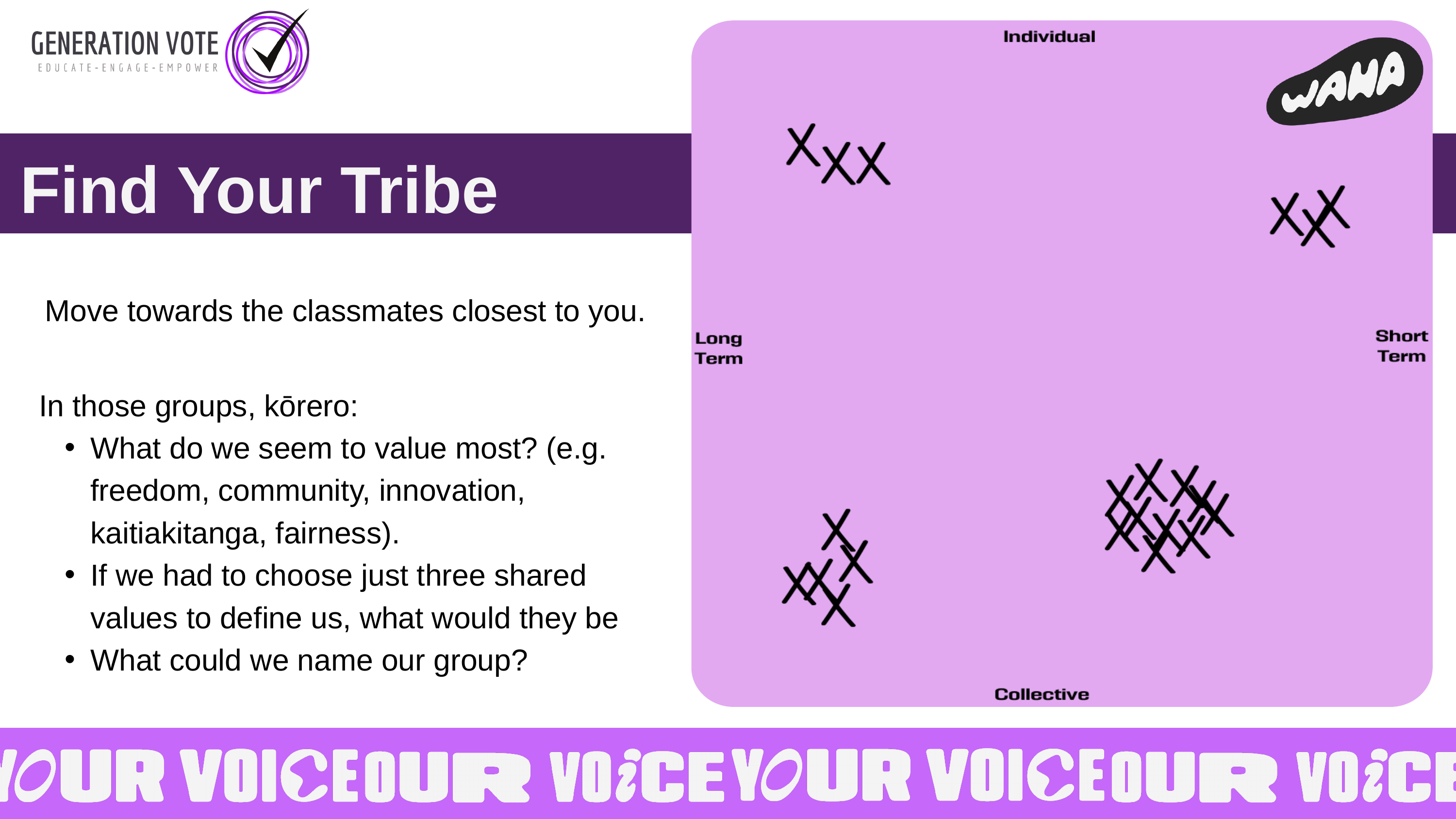

Find Your Tribe
Move towards the classmates closest to you.
In those groups, kōrero:
What do we seem to value most? (e.g. freedom, community, innovation, kaitiakitanga, fairness).
If we had to choose just three shared values to define us, what would they be
What could we name our group?